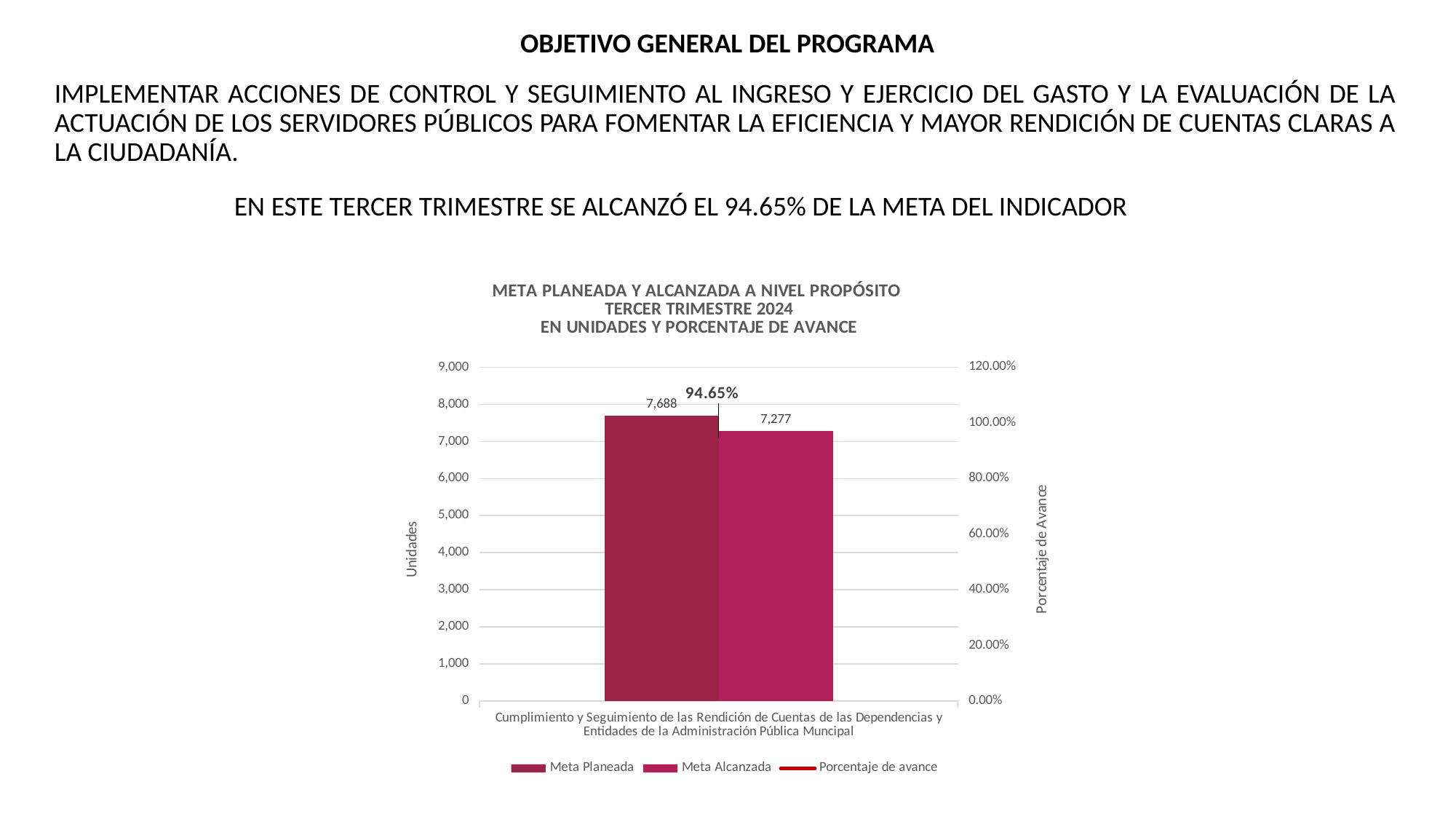

OBJETIVO GENERAL DEL PROGRAMA
IMPLEMENTAR ACCIONES DE CONTROL Y SEGUIMIENTO AL INGRESO Y EJERCICIO DEL GASTO Y LA EVALUACIÓN DE LA ACTUACIÓN DE LOS SERVIDORES PÚBLICOS PARA FOMENTAR LA EFICIENCIA Y MAYOR RENDICIÓN DE CUENTAS CLARAS A LA CIUDADANÍA.
EN ESTE TERCER TRIMESTRE SE ALCANZÓ EL 94.65% DE LA META DEL INDICADOR

### Chart: META PLANEADA Y ALCANZADA A NIVEL PROPÓSITO
TERCER TRIMESTRE 2024
EN UNIDADES Y PORCENTAJE DE AVANCE

| Category | Meta Planeada | Meta Alcanzada |  |
|---|---|---|---|
| Cumplimiento y Seguimiento de las Rendición de Cuentas de las Dependencias y Entidades de la Administración Pública Muncipal | 7688.0 | 7277.0 | 0.9465400624349636 |